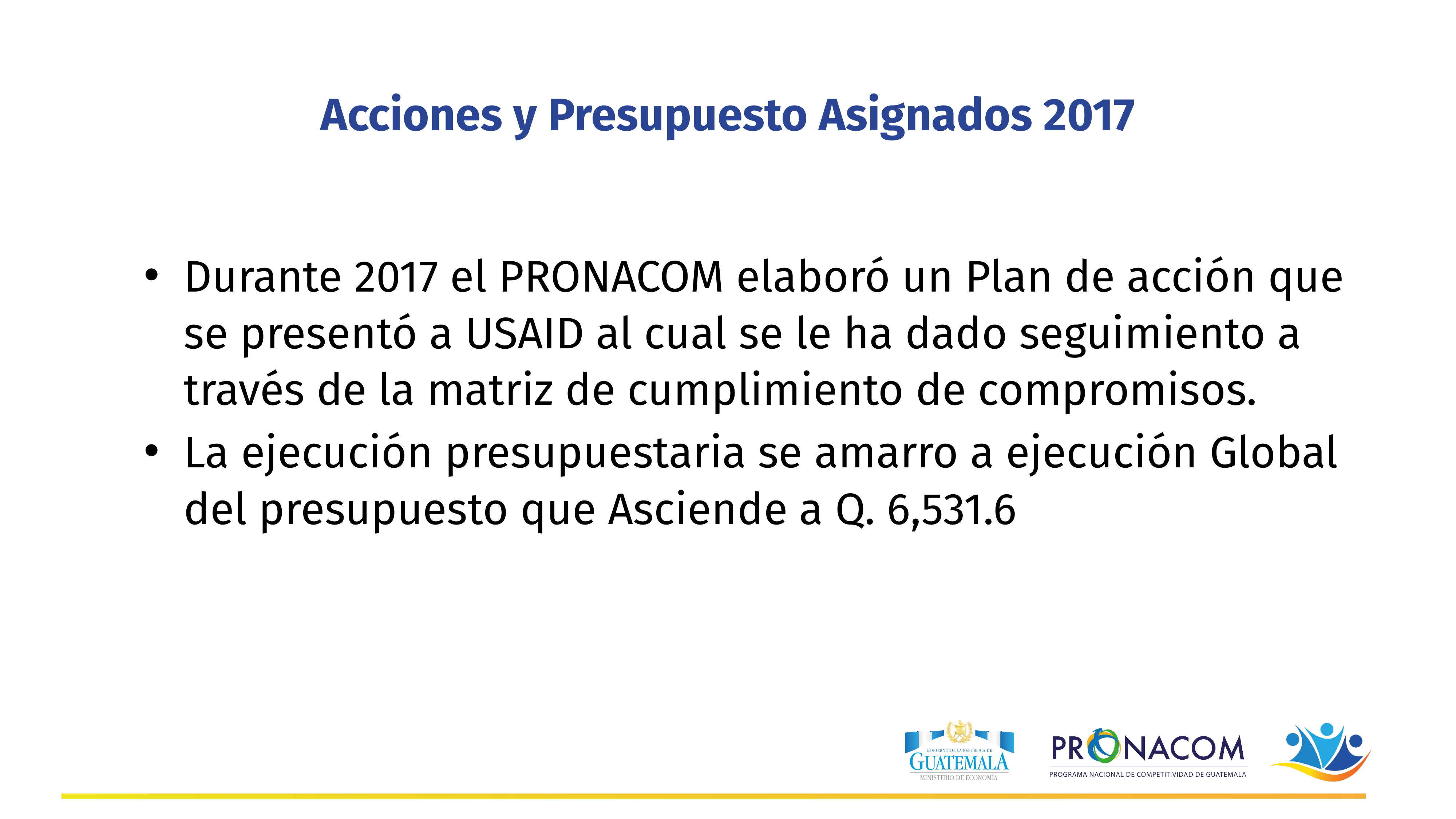

# Acciones y Presupuesto Asignados 2017
Durante 2017 el PRONACOM elaboró un Plan de acción que se presentó a USAID al cual se le ha dado seguimiento a través de la matriz de cumplimiento de compromisos.
La ejecución presupuestaria se amarro a ejecución Global del presupuesto que Asciende a Q. 6,531.6